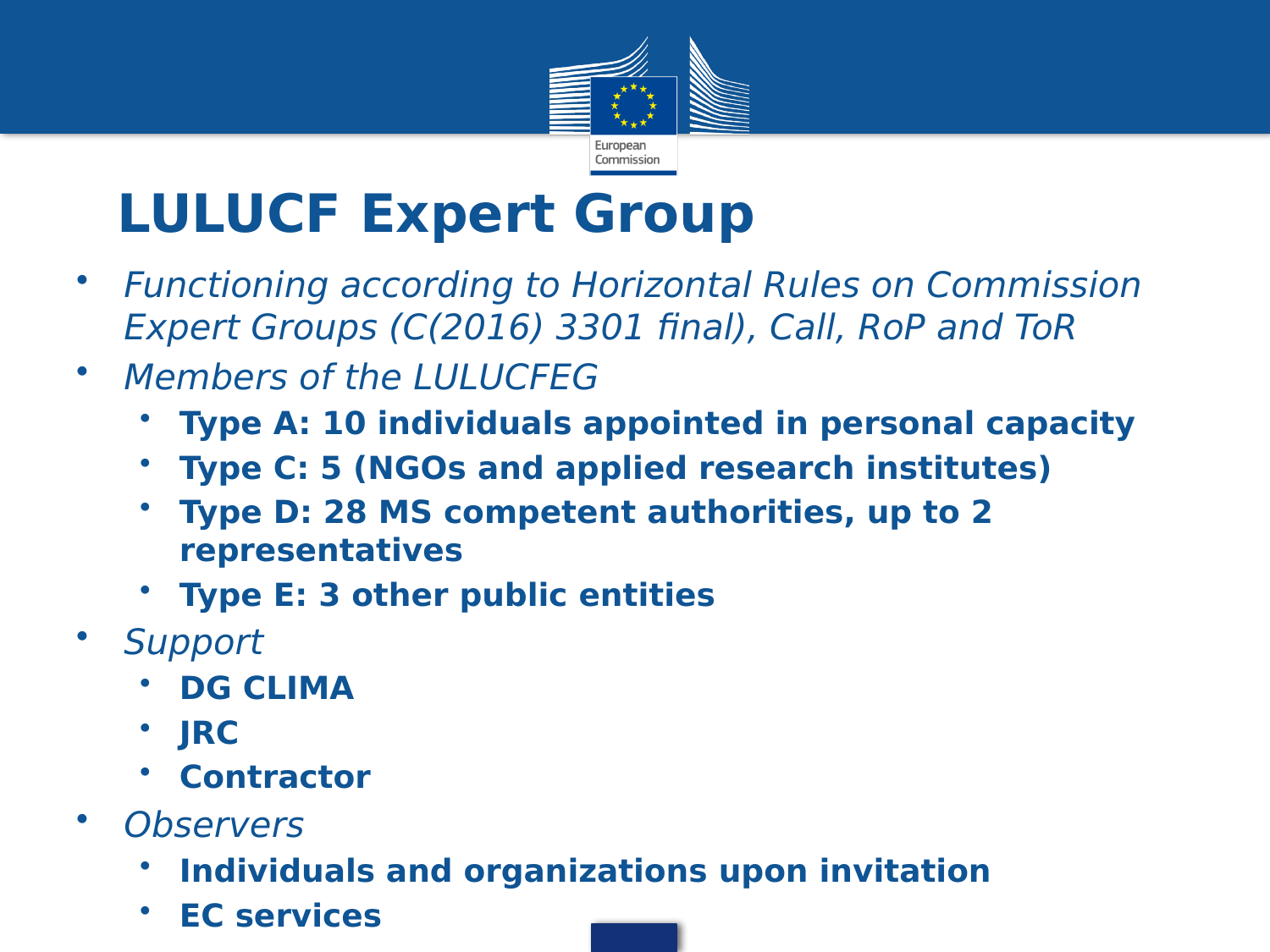

# LULUCF Expert Group
Functioning according to Horizontal Rules on Commission Expert Groups (C(2016) 3301 final), Call, RoP and ToR
Members of the LULUCFEG
Type A: 10 individuals appointed in personal capacity
Type C: 5 (NGOs and applied research institutes)
Type D: 28 MS competent authorities, up to 2 representatives
Type E: 3 other public entities
Support
DG CLIMA
JRC
Contractor
Observers
Individuals and organizations upon invitation
EC services